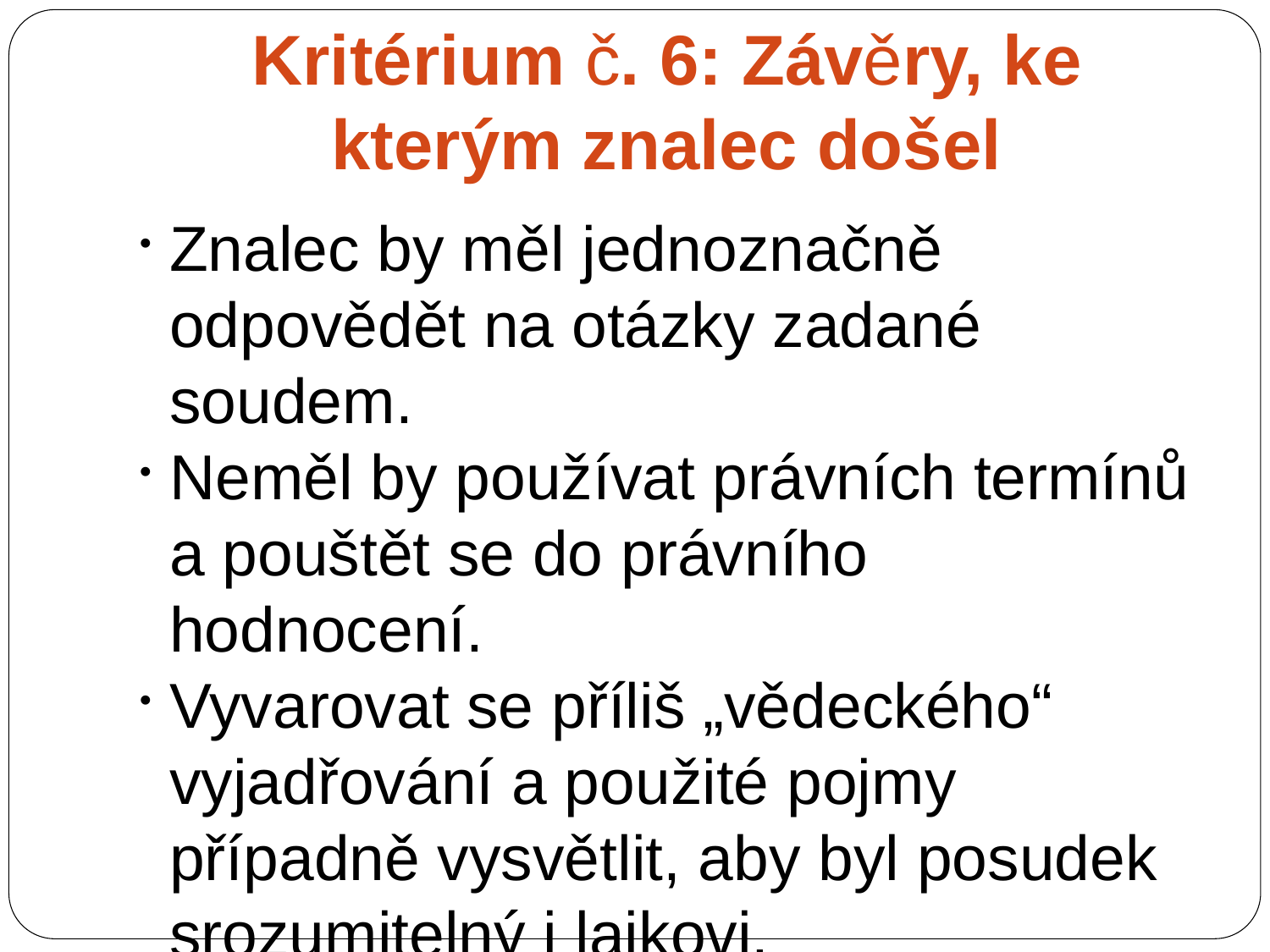

Kritérium č. 6: Závěry, ke kterým znalec došel
Znalec by měl jednoznačně odpovědět na otázky zadané soudem.
Neměl by používat právních termínů a pouštět se do právního hodnocení.
Vyvarovat se příliš „vědeckého“ vyjadřování a použité pojmy případně vysvětlit, aby byl posudek srozumitelný i laikovi.